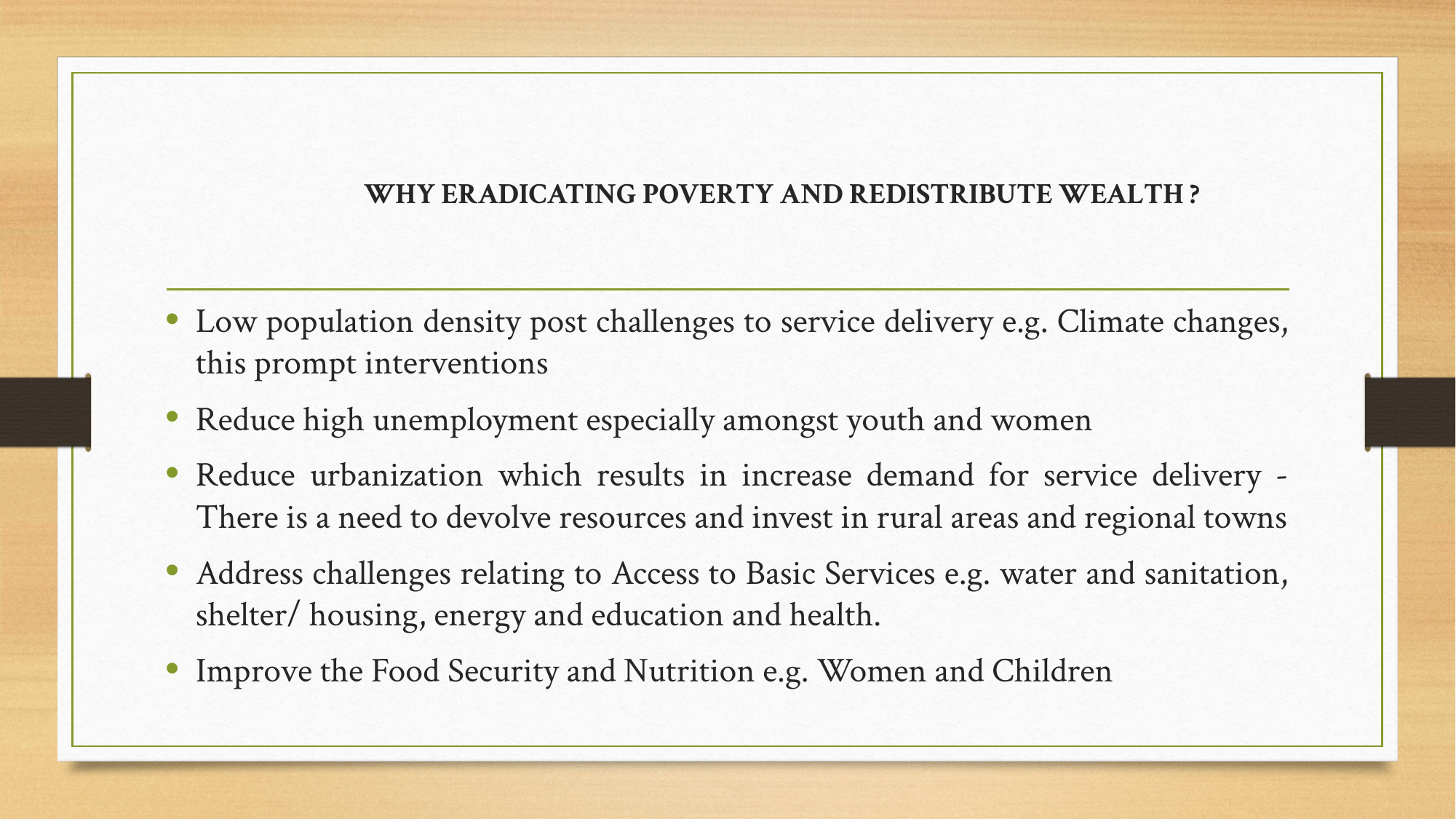

# WHY ERADICATING POVERTY AND REDISTRIBUTE WEALTH ?
Low population density post challenges to service delivery e.g. Climate changes, this prompt interventions
Reduce high unemployment especially amongst youth and women
Reduce urbanization which results in increase demand for service delivery - There is a need to devolve resources and invest in rural areas and regional towns
Address challenges relating to Access to Basic Services e.g. water and sanitation, shelter/ housing, energy and education and health.
Improve the Food Security and Nutrition e.g. Women and Children